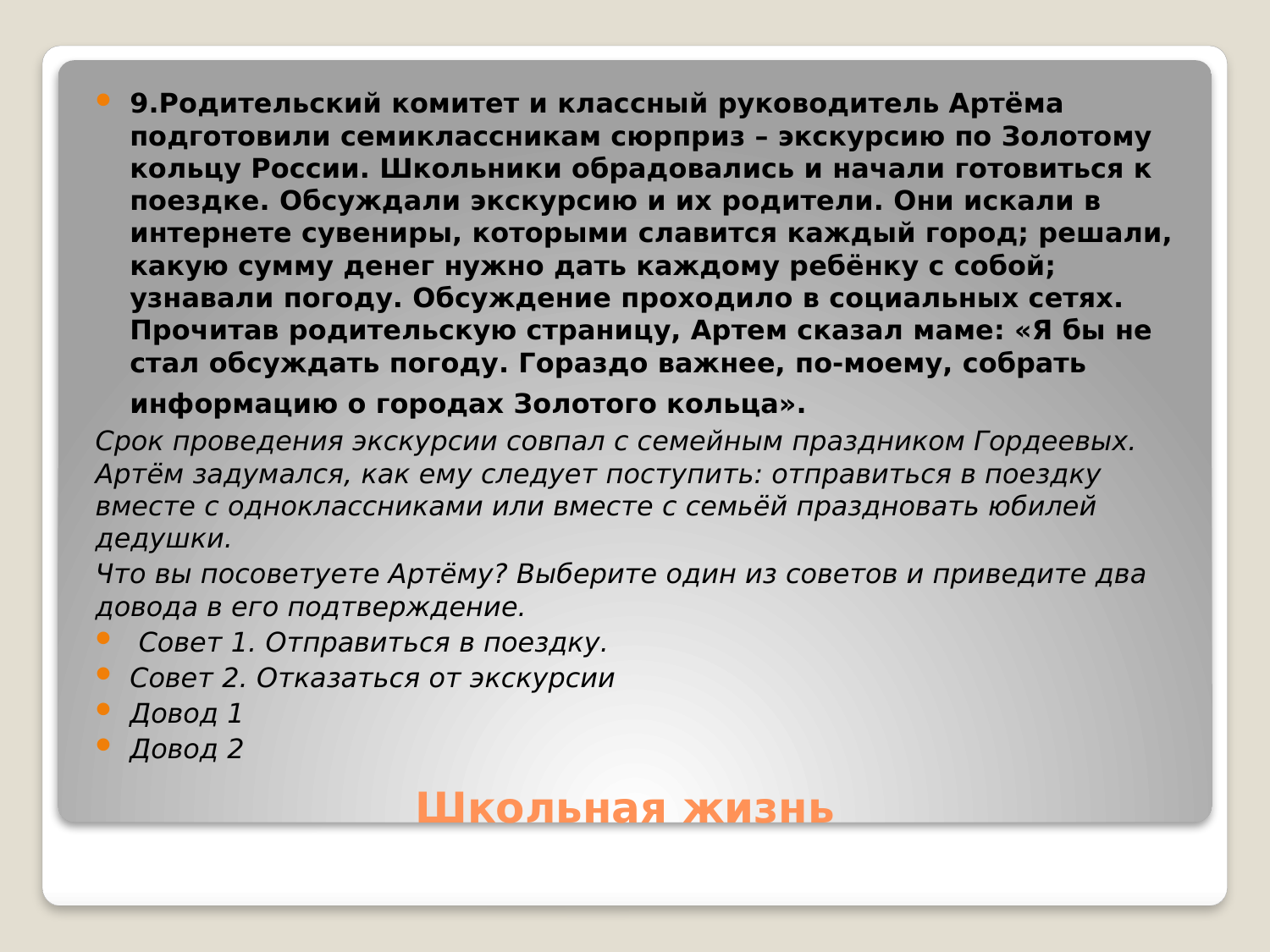

9.Родительский комитет и классный руководитель Артёма подготовили семиклассникам сюрприз – экскурсию по Золотому кольцу России. Школьники обрадовались и начали готовиться к поездке. Обсуждали экскурсию и их родители. Они искали в интернете сувениры, которыми славится каждый город; решали, какую сумму денег нужно дать каждому ребёнку с собой; узнавали погоду. Обсуждение проходило в социальных сетях. Прочитав родительскую страницу, Артем сказал маме: «Я бы не стал обсуждать погоду. Гораздо важнее, по-моему, собрать информацию о городах Золотого кольца».
Срок проведения экскурсии совпал с семейным праздником Гордеевых. Артём задумался, как ему следует поступить: отправиться в поездку вместе с одноклассниками или вместе с семьёй праздновать юбилей дедушки.
Что вы посоветуете Артёму? Выберите один из советов и приведите два довода в его подтверждение.
 Совет 1. Отправиться в поездку.
Совет 2. Отказаться от экскурсии
Довод 1
Довод 2

# Школьная жизнь